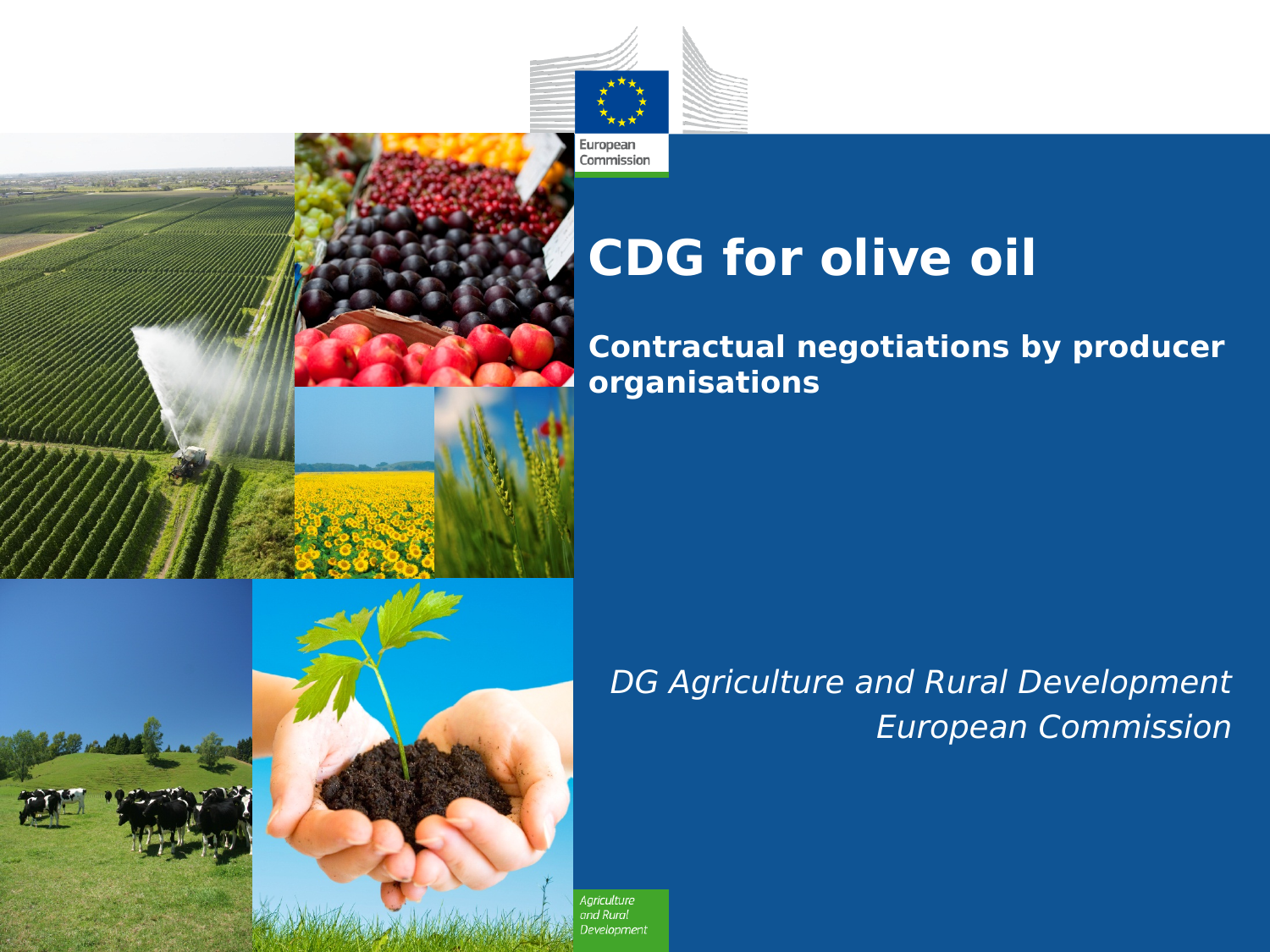

# CDG for olive oil Contractual negotiations by producer organisations
DG Agriculture and Rural Development
European Commission